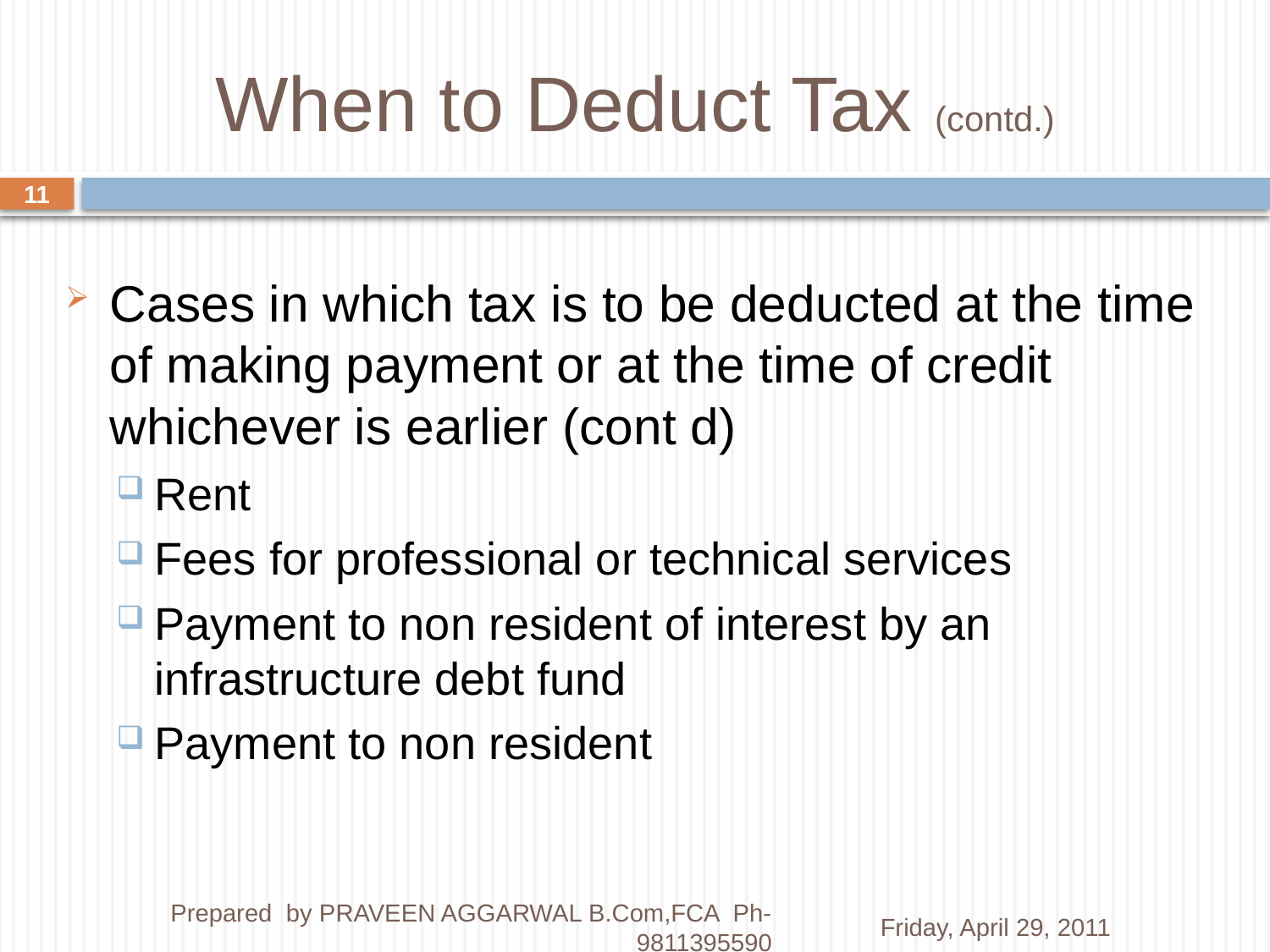

# When to Deduct Tax (contd.)
11
Cases in which tax is to be deducted at the time of making payment or at the time of credit whichever is earlier (cont d)
Rent
Fees for professional or technical services
Payment to non resident of interest by an infrastructure debt fund
Payment to non resident
Prepared  by PRAVEEN AGGARWAL B.Com,FCA  Ph-9811395590
Friday, April 29, 2011